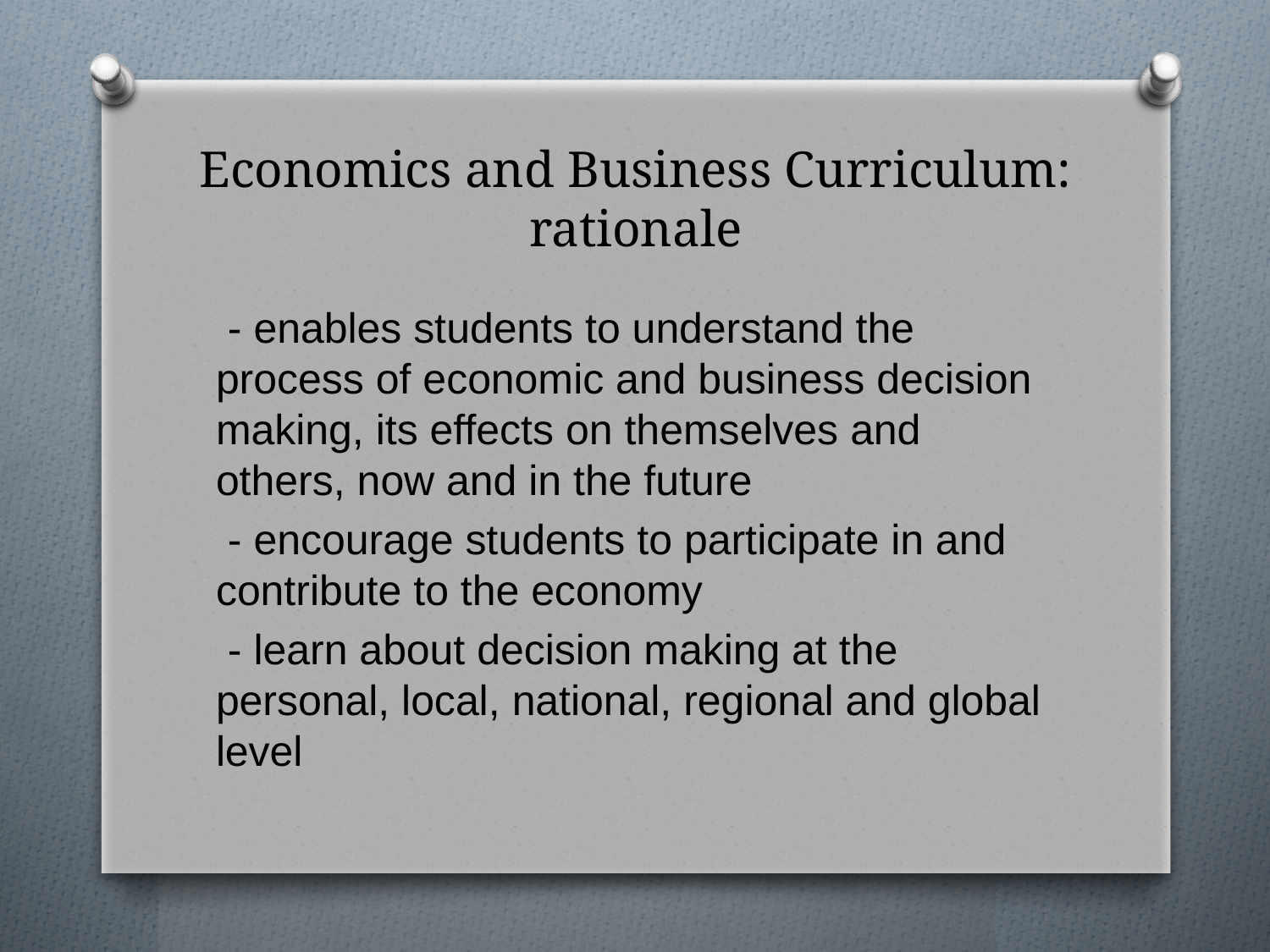

# Economics and Business Curriculum: rationale
 - enables students to understand the process of economic and business decision making, its effects on themselves and others, now and in the future
 - encourage students to participate in and contribute to the economy
 - learn about decision making at the personal, local, national, regional and global level